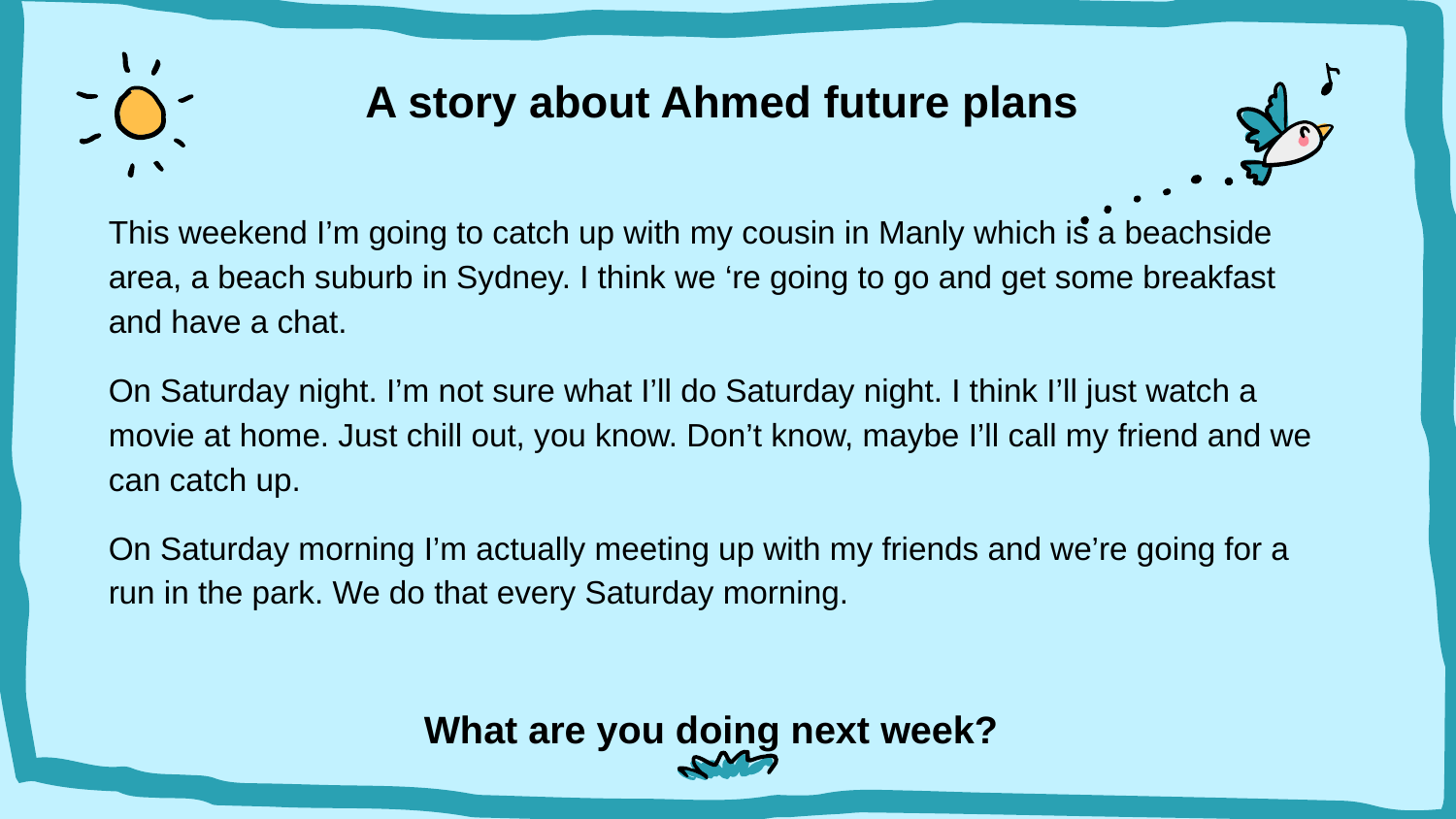

A story about Ahmed future plans

This weekend I’m going to catch up with my cousin in Manly which is a beachside area, a beach suburb in Sydney. I think we ‘re going to go and get some breakfast and have a chat.
On Saturday night. I’m not sure what I’ll do Saturday night. I think I’ll just watch a movie at home. Just chill out, you know. Don’t know, maybe I’ll call my friend and we can catch up.
On Saturday morning I’m actually meeting up with my friends and we’re going for a run in the park. We do that every Saturday morning.

What are you doing next week?